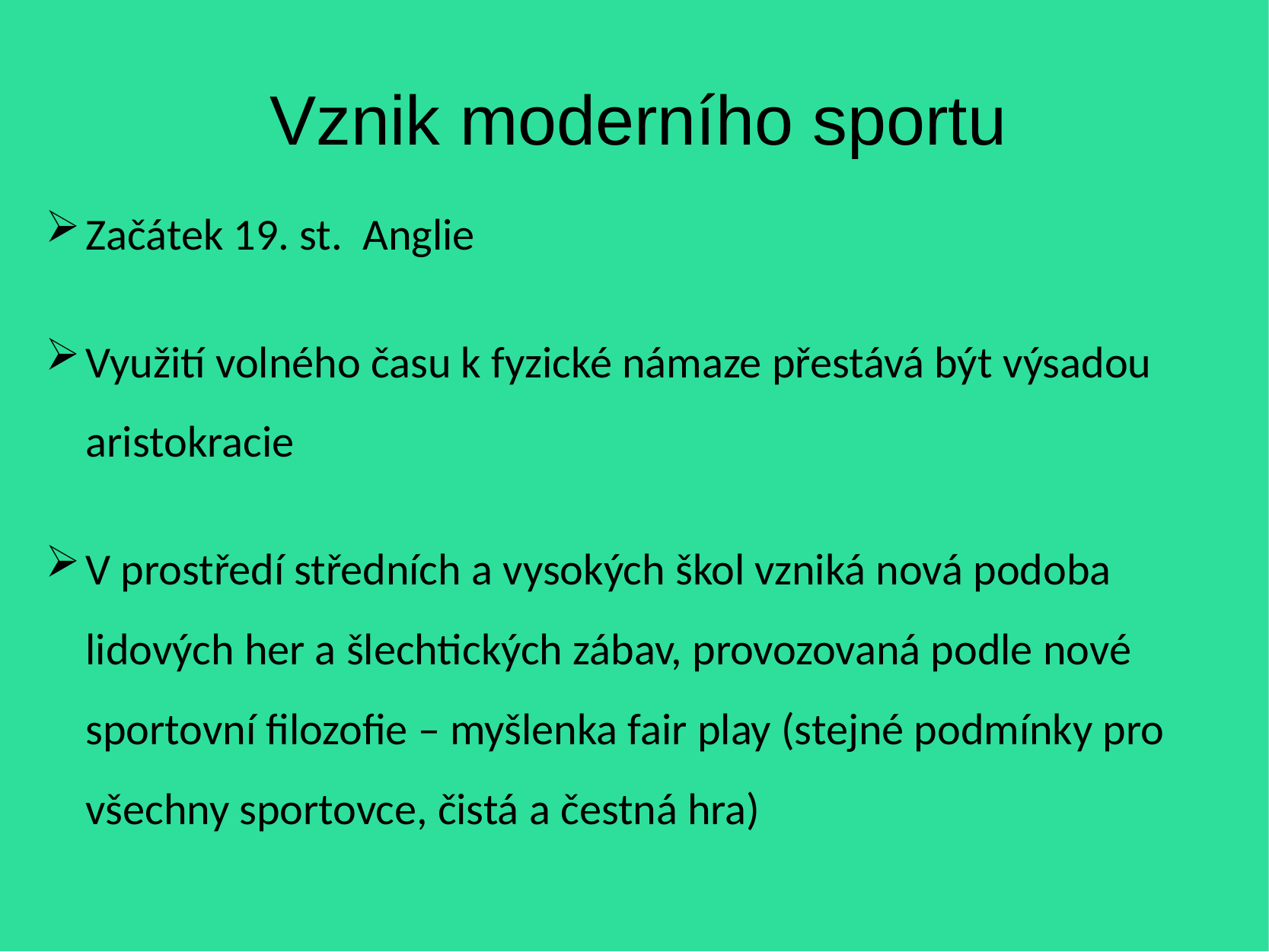

# Vznik moderního sportu
Začátek 19. st.  Anglie
Využití volného času k fyzické námaze přestává být výsadou aristokracie
V prostředí středních a vysokých škol vzniká nová podoba lidových her a šlechtických zábav, provozovaná podle nové sportovní filozofie – myšlenka fair play (stejné podmínky pro všechny sportovce, čistá a čestná hra)